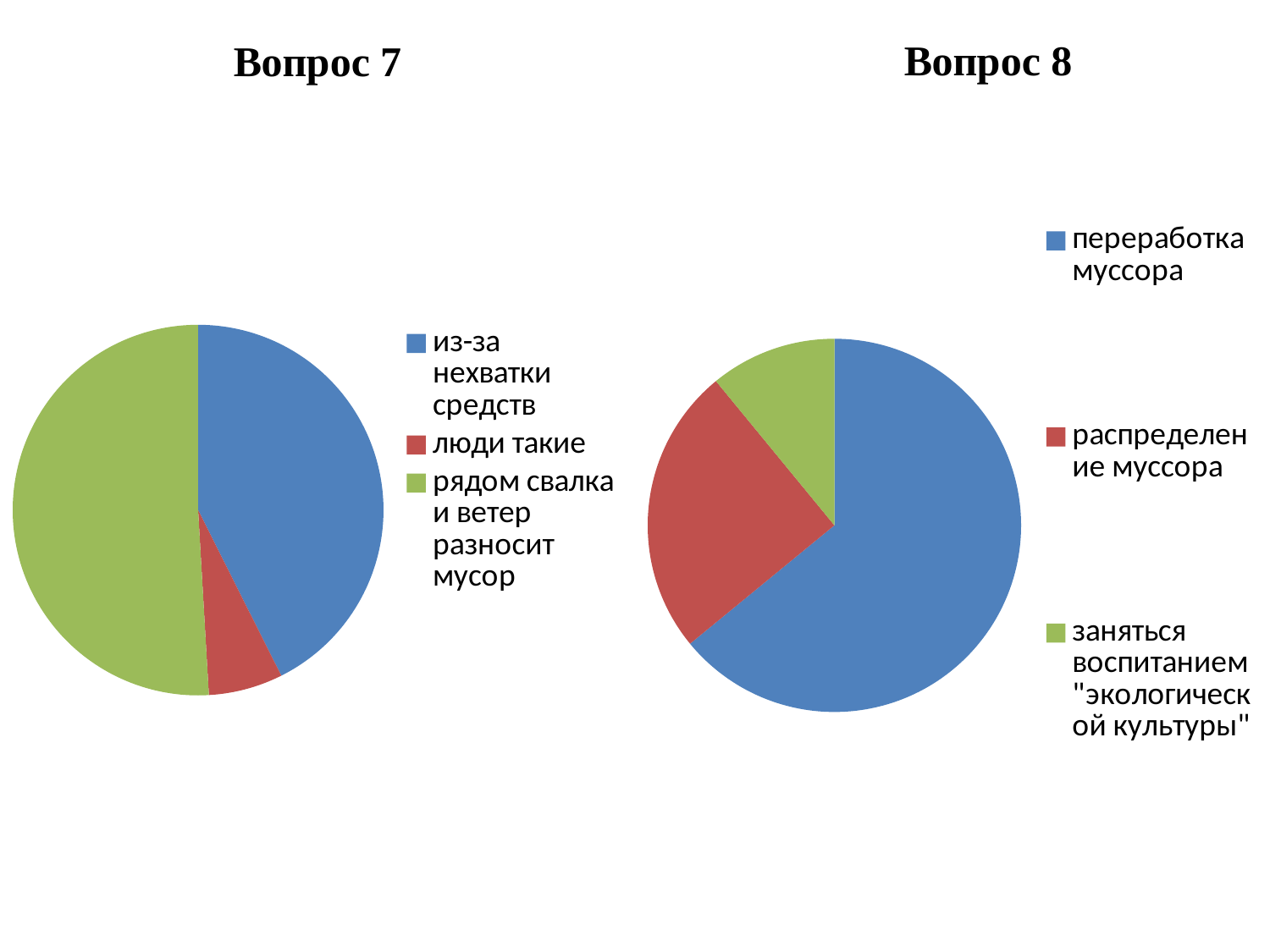

### Chart:

| Category | Вопрос 7 |
|---|---|
| из-за нехватки средств | 46.0 |
| люди такие | 7.0 |
| рядом свалка и ветер разносит мусор | 55.0 |

### Chart: Вопрос 8

| Category | Вопрос 8 |
|---|---|
| переработка муссора | 8.200000000000001 |
| распределение муссора | 3.2 |
| заняться воспитанием "экологической культуры" | 1.4 |